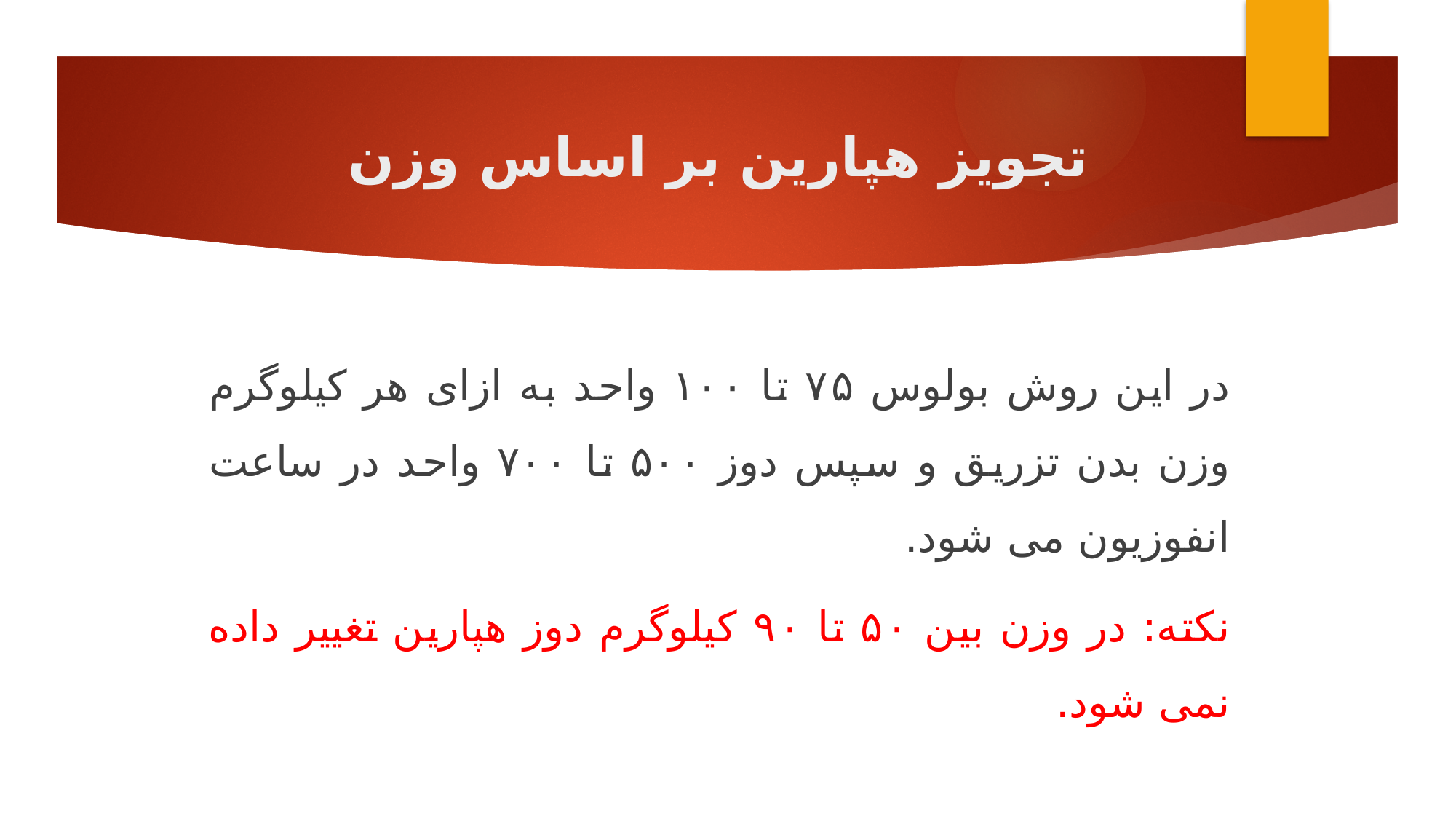

# تجویز هپارین بر اساس وزن
در این روش بولوس ۷۵ تا ۱۰۰ واحد به ازای هر کیلوگرم وزن بدن تزریق و سپس دوز ۵۰۰ تا ۷۰۰ واحد در ساعت انفوزیون می شود.
نکته: در وزن بین ۵۰ تا ۹۰ کیلوگرم دوز هپارین تغییر داده نمی شود.